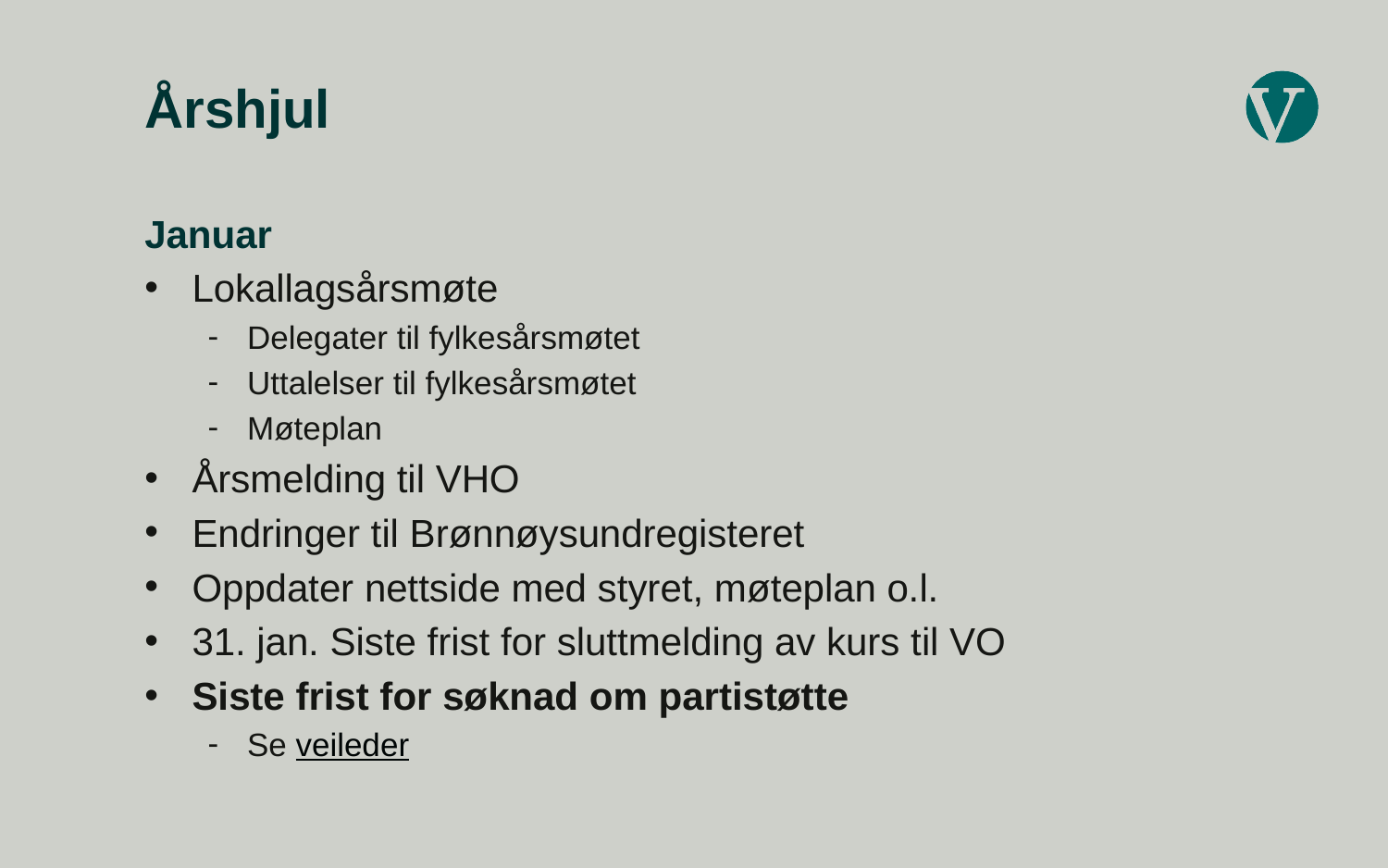

# Årshjul
Januar
Lokallagsårsmøte
Delegater til fylkesårsmøtet
Uttalelser til fylkesårsmøtet
Møteplan
Årsmelding til VHO
Endringer til Brønnøysundregisteret
Oppdater nettside med styret, møteplan o.l.
31. jan. Siste frist for sluttmelding av kurs til VO
Siste frist for søknad om partistøtte
Se veileder